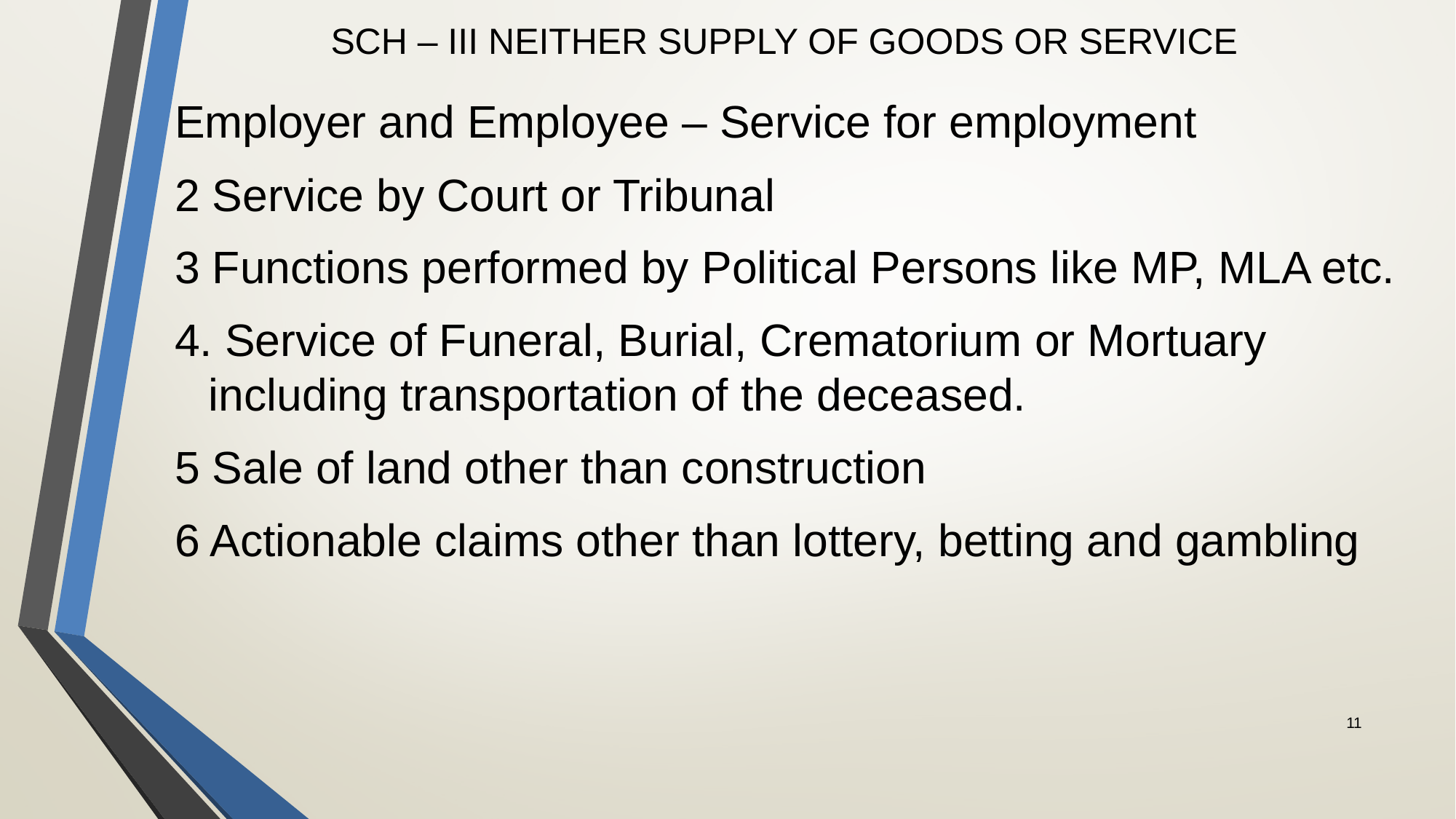

# SCH – III NEITHER SUPPLY OF GOODS OR SERVICE
Employer and Employee – Service for employment
2 Service by Court or Tribunal
3 Functions performed by Political Persons like MP, MLA etc.
4. Service of Funeral, Burial, Crematorium or Mortuary including transportation of the deceased.
5 Sale of land other than construction
6 Actionable claims other than lottery, betting and gambling
11